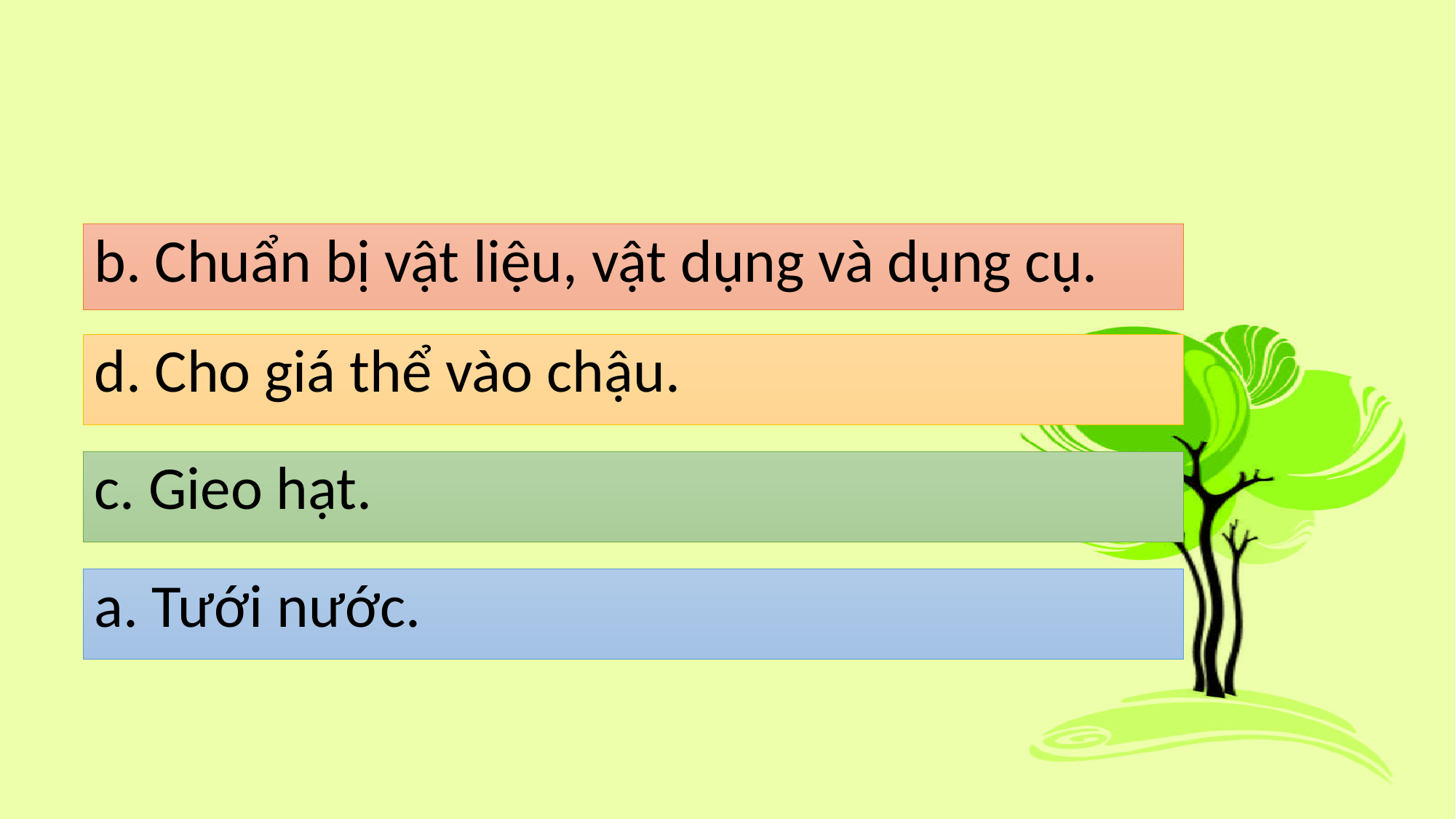

b. Chuẩn bị vật liệu, vật dụng và dụng cụ.
d. Cho giá thể vào chậu.
c. Gieo hạt.
a. Tưới nước.